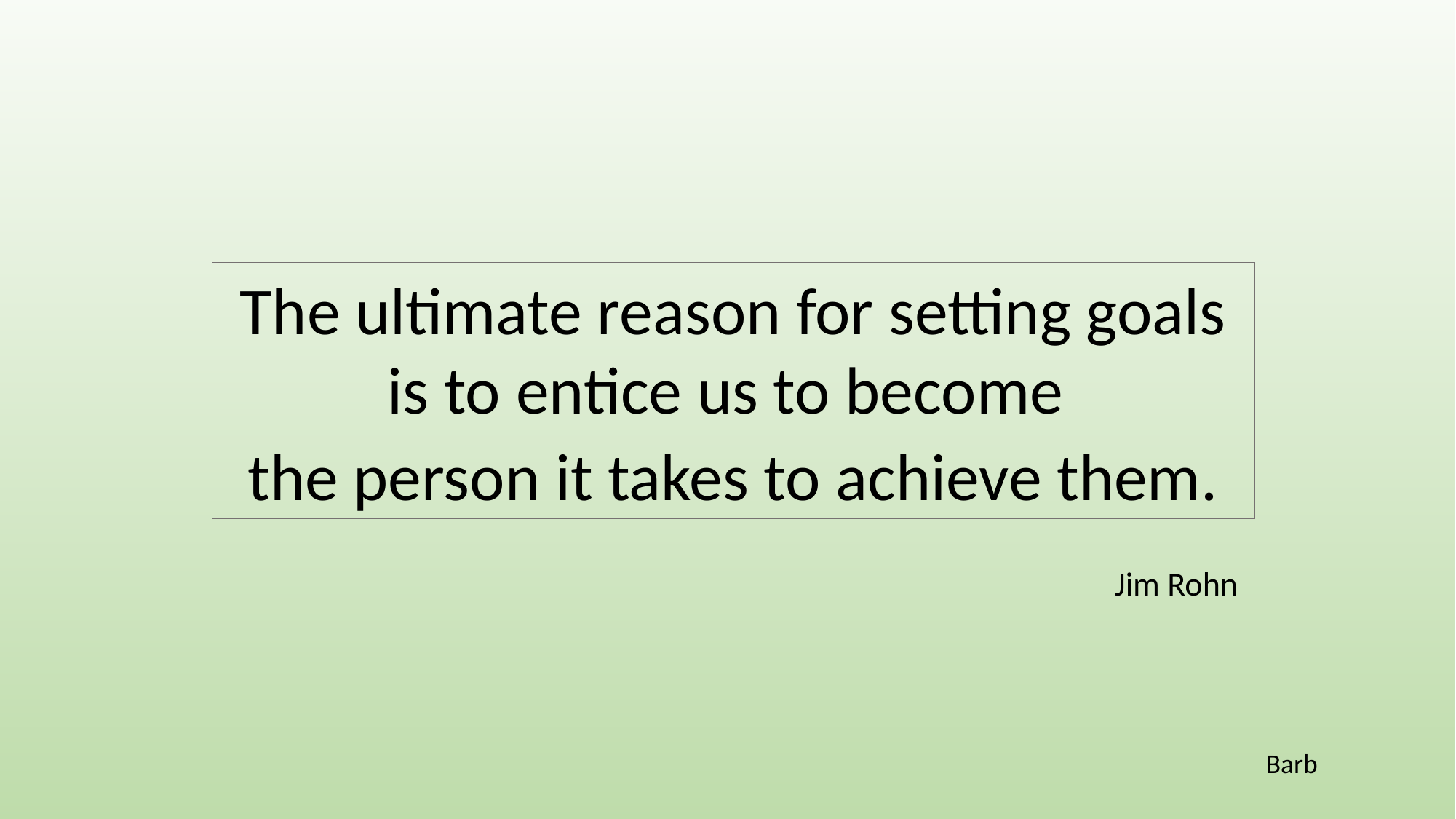

The ultimate reason for setting goals is to entice us to become
the person it takes to achieve them.

# Jim Rohn
Barb